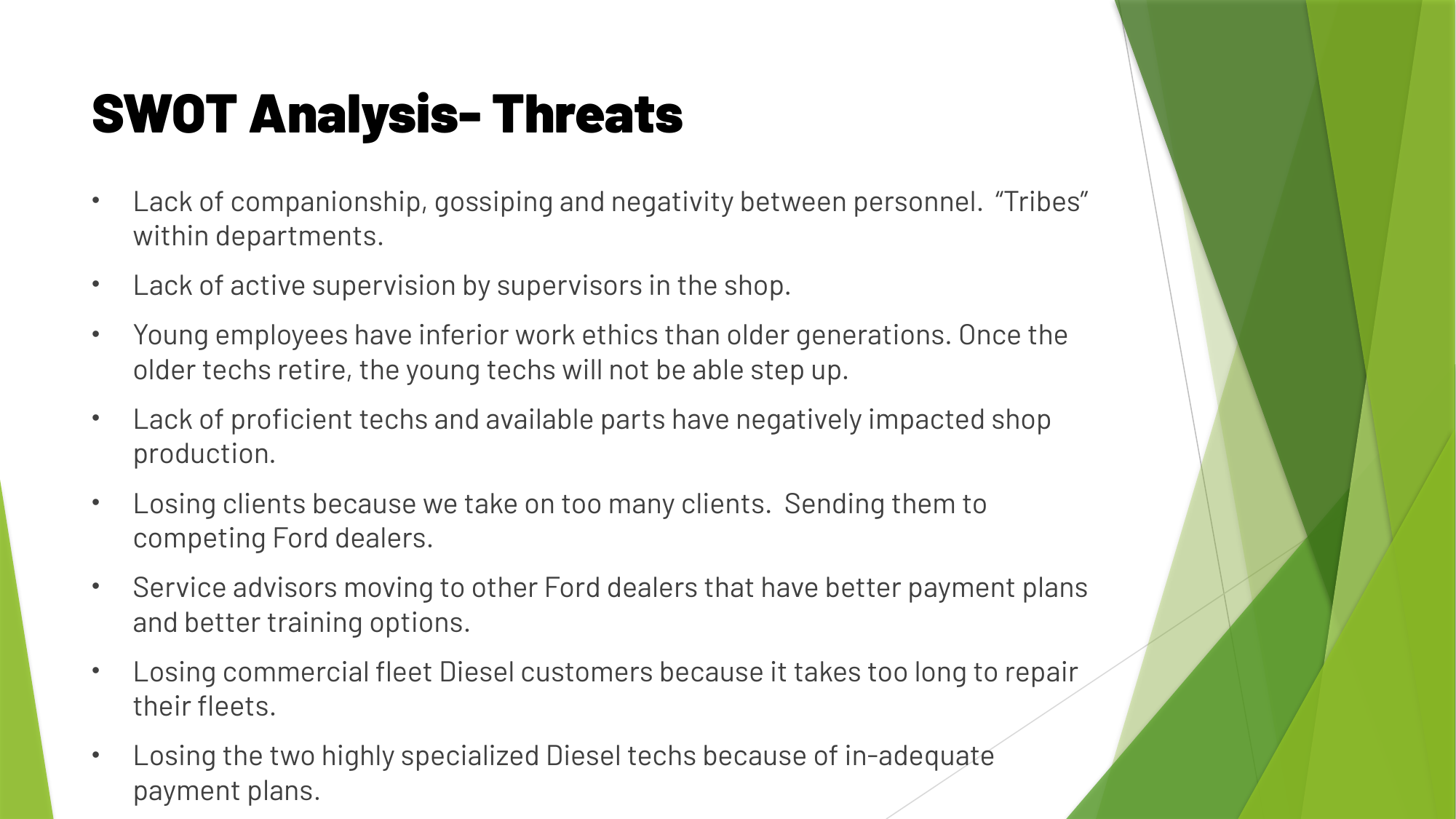

# SWOT Analysis- Threats
Lack of companionship, gossiping and negativity between personnel.  “Tribes” within departments.
Lack of active supervision by supervisors in the shop.
Young employees have inferior work ethics than older generations. Once the older techs retire, the young techs will not be able step up.
Lack of proficient techs and available parts have negatively impacted shop production.
Losing clients because we take on too many clients.  Sending them to competing Ford dealers.
Service advisors moving to other Ford dealers that have better payment plans and better training options.
Losing commercial fleet Diesel customers because it takes too long to repair their fleets.
Losing the two highly specialized Diesel techs because of in-adequate payment plans.